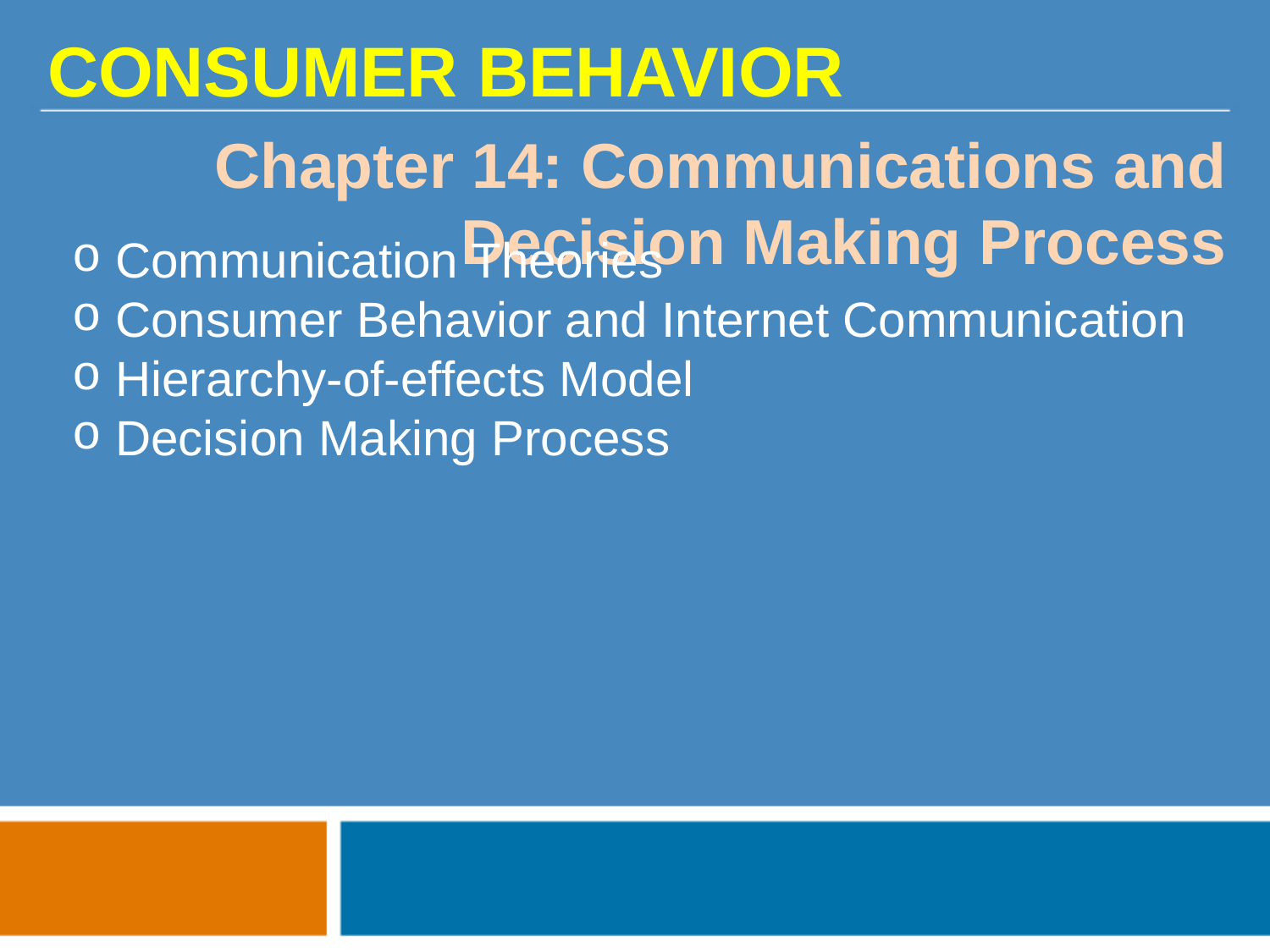

CONSUMER BEHAVIOR
Chapter 14: Communications and Decision Making Process
 Communication Theories
 Consumer Behavior and Internet Communication
 Hierarchy-of-effects Model
 Decision Making Process